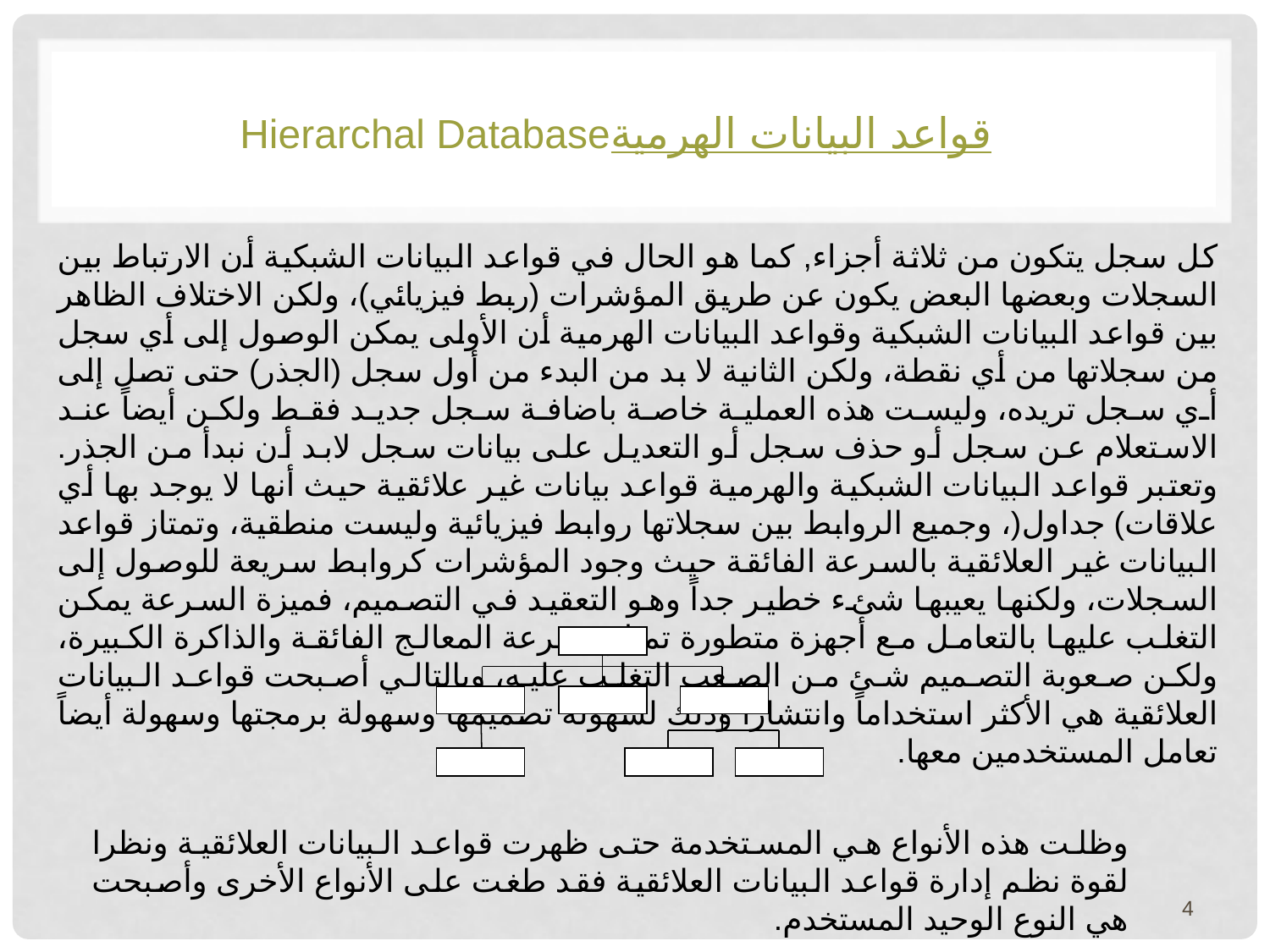

قواعد البيانات الهرميةHierarchal Database
كل سجل يتكون من ثلاثة أجزاء, كما هو الحال في قواعد البيانات الشبكية أن الارتباط بين السجلات وبعضها البعض يكون عن طريق المؤشرات (ربط فيزيائي)، ولكن الاختلاف الظاهر بين قواعد البيانات الشبكية وقواعد البيانات الهرمية أن الأولى يمكن الوصول إلى أي سجل من سجلاتها من أي نقطة، ولكن الثانية لا بد من البدء من أول سجل (الجذر) حتى تصل إلى أي سجل تريده، وليست هذه العملية خاصة باضافة سجل جديد فقط ولكن أيضاً عند الاستعلام عن سجل أو حذف سجل أو التعديل على بيانات سجل لابد أن نبدأ من الجذر. وتعتبر قواعد البيانات الشبكية والهرمية قواعد بيانات غير علائقية حيث أنها لا يوجد بها أي علاقات) جداول(، وجميع الروابط بين سجلاتها روابط فيزيائية وليست منطقية، وتمتاز قواعد البيانات غير العلائقية بالسرعة الفائقة حيث وجود المؤشرات كروابط سريعة للوصول إلى السجلات، ولكنها يعيبها شئء خطير جداً وهو التعقيد في التصميم، فميزة السرعة يمكن التغلب عليها بالتعامل مع أجهزة متطورة تمتاز بسرعة المعالج الفائقة والذاكرة الكبيرة، ولكن صعوبة التصميم شئ من الصعب التغلب عليه، وبالتالي أصبحت قواعد البيانات العلائقية هي الأكثر استخداماً وانتشاراً وذلك لسهولة تصميمها وسهولة برمجتها وسهولة أيضاً تعامل المستخدمين معها.

وظلت هذه الأنواع هي المستخدمة حتى ظهرت قواعد البيانات العلائقية ونظرا لقوة نظم إدارة قواعد البيانات العلائقية فقد طغت على الأنواع الأخرى وأصبحت هي النوع الوحيد المستخدم.
4